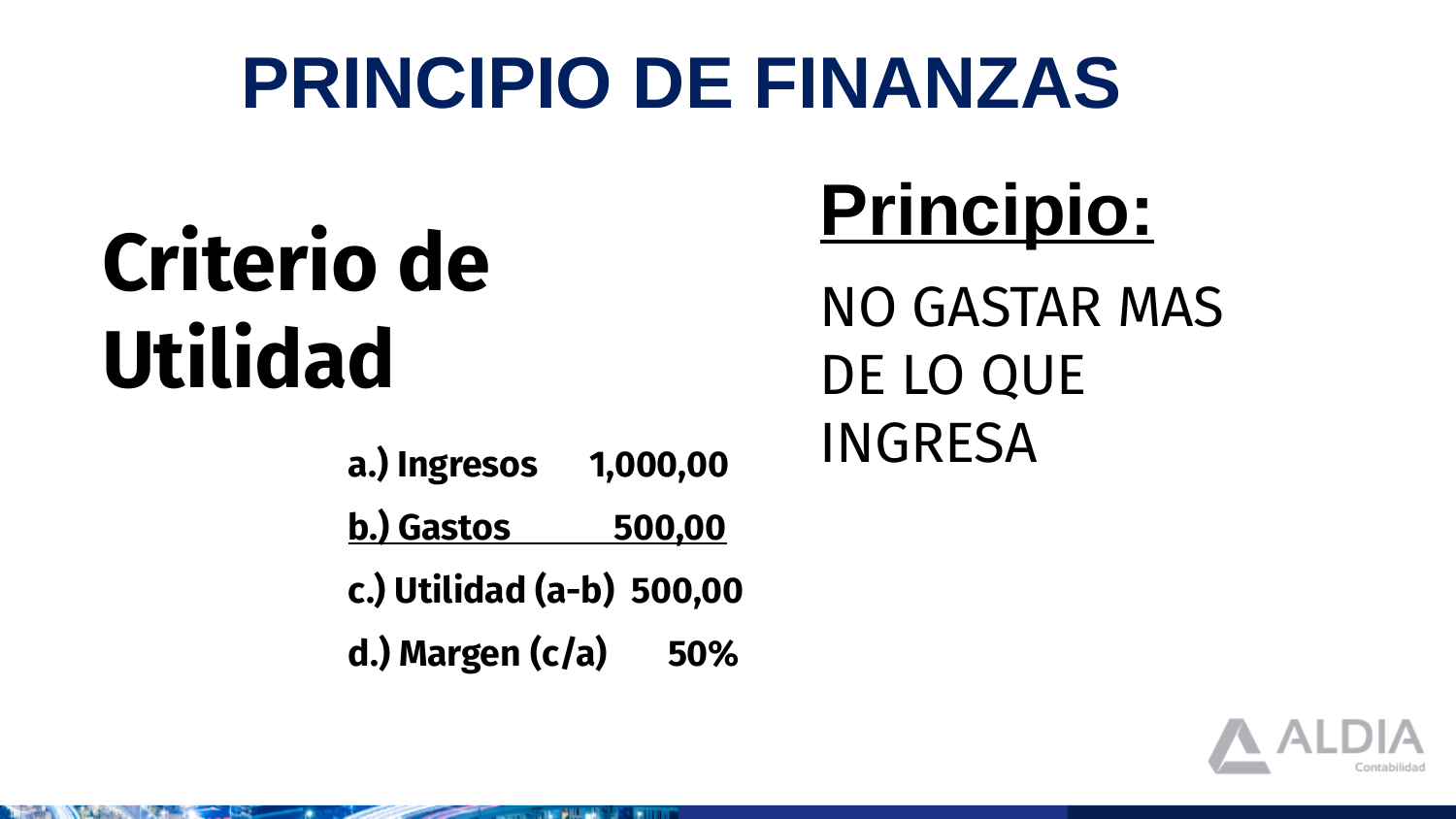

# PRINCIPIO DE FINANZAS
Principio:
NO GASTAR MAS DE LO QUE INGRESA
Criterio de Utilidad
a.) Ingresos      1,000,00
b.) Gastos            500,00
c.) Utilidad (a-b)  500,00
d.) Margen (c/a)       50%